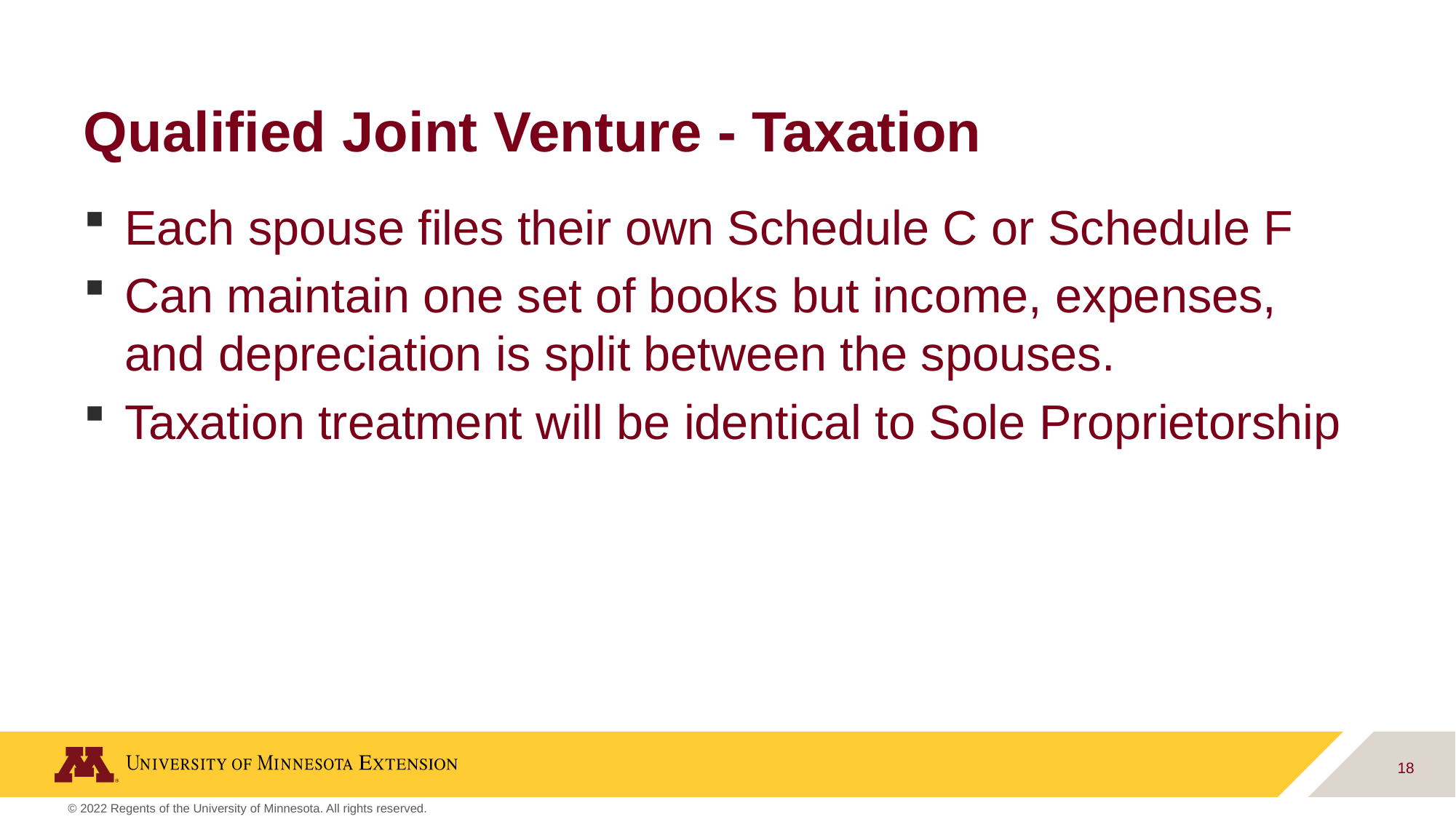

# Qualified Joint Venture - Taxation
Each spouse files their own Schedule C or Schedule F
Can maintain one set of books but income, expenses, and depreciation is split between the spouses.
Taxation treatment will be identical to Sole Proprietorship